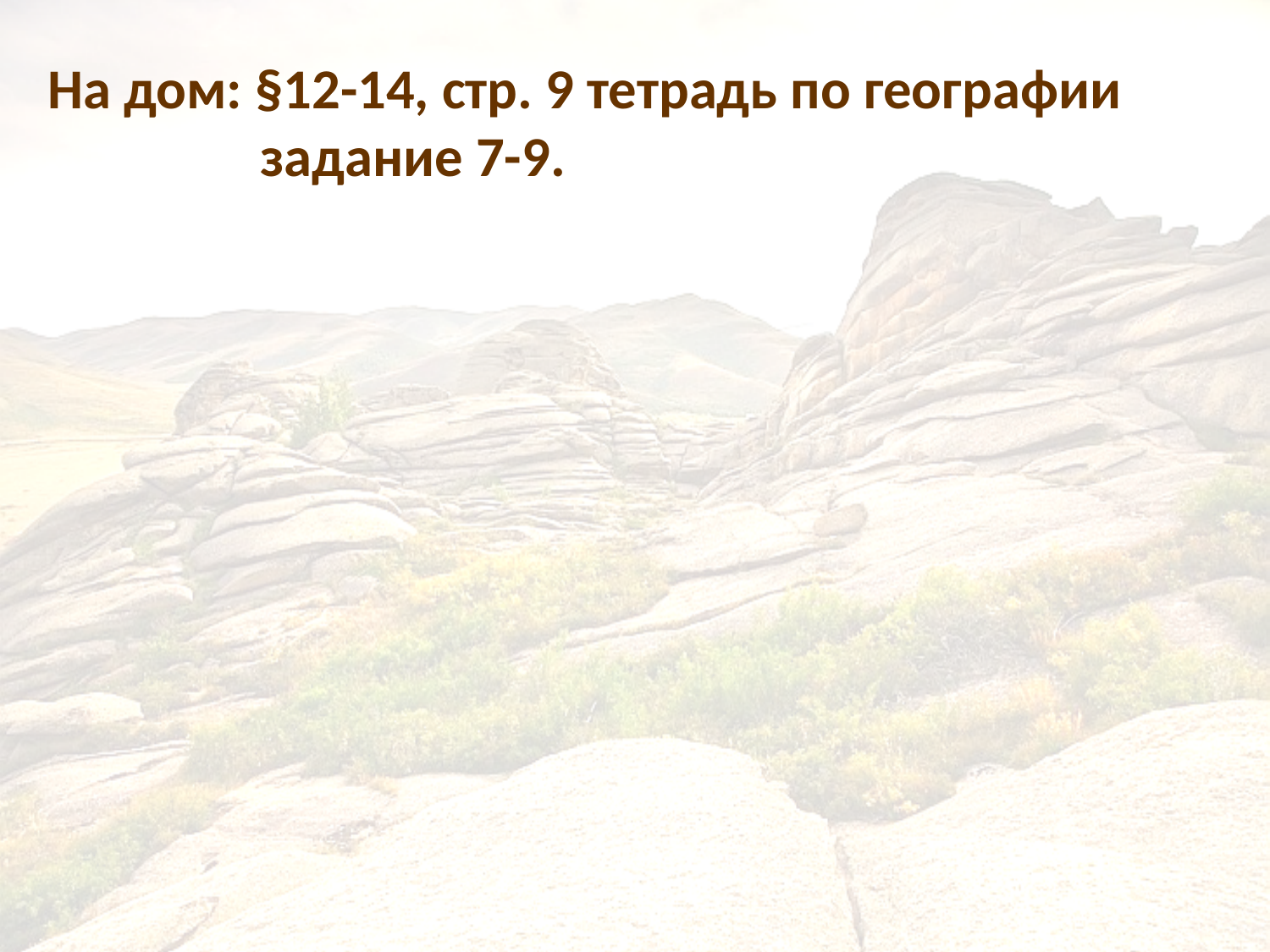

На дом: §12-14, стр. 9 тетрадь по географии
задание 7-9.